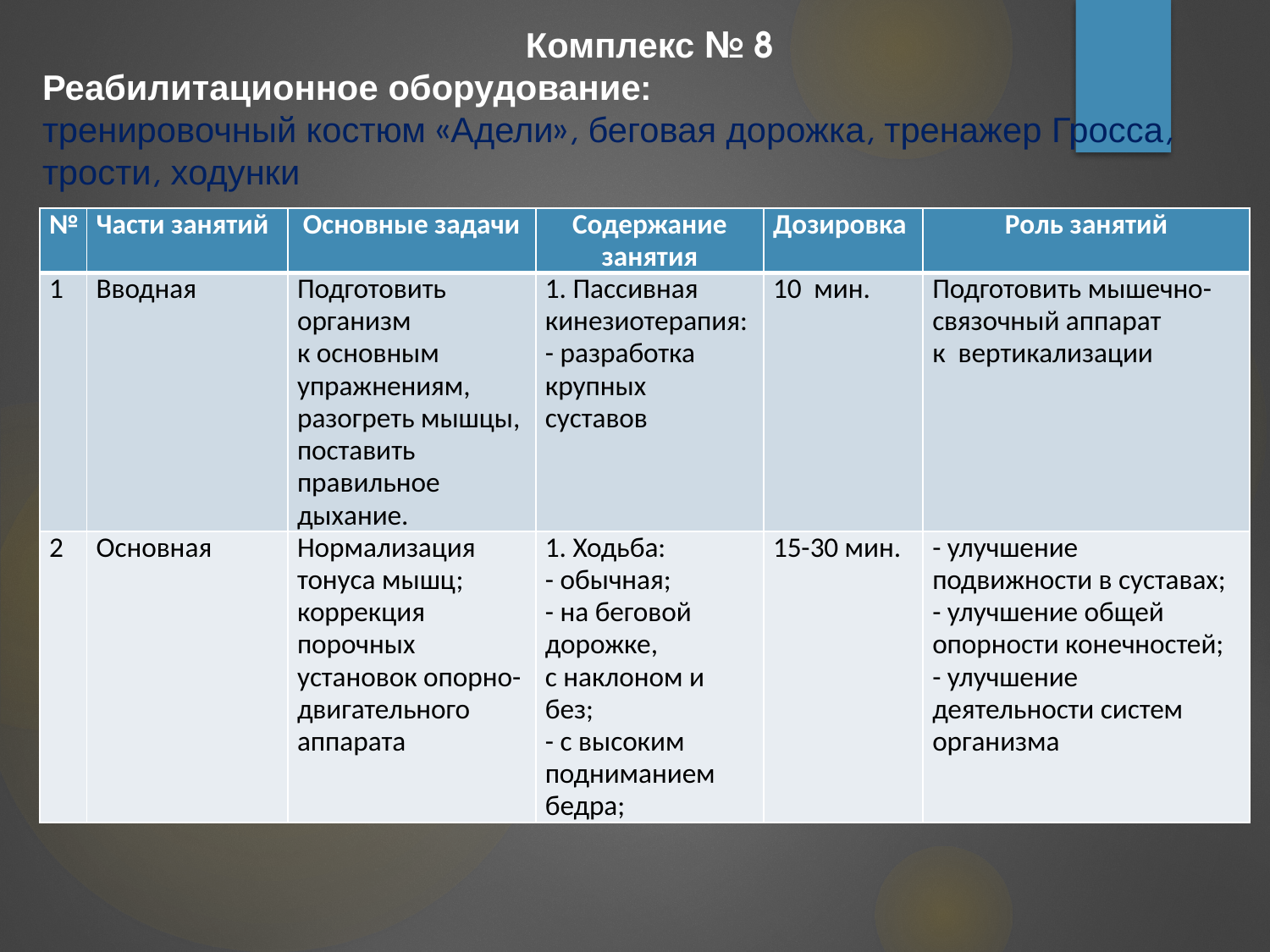

Комплекс № 8
Реабилитационное оборудование:
тренировочный костюм «Адели», беговая дорожка, тренажер Гросса,
трости, ходунки
| № | Части занятий | Основные задачи | Содержание занятия | Дозировка | Роль занятий |
| --- | --- | --- | --- | --- | --- |
| 1 | Вводная | Подготовить организм к основным упражнениям, разогреть мышцы, поставить правильное дыхание. | 1. Пассивная кинезиотерапия: - разработка крупных суставов | 10 мин. | Подготовить мышечно-связочный аппарат к вертикализации |
| 2 | Основная | Нормализация тонуса мышц; коррекция порочных установок опорно-двигательного аппарата | 1. Ходьба: - обычная; - на беговой дорожке, с наклоном и без; - с высоким подниманием бедра; | 15-30 мин. | - улучшение подвижности в суставах; - улучшение общей опорности конечностей; - улучшение деятельности систем организма |